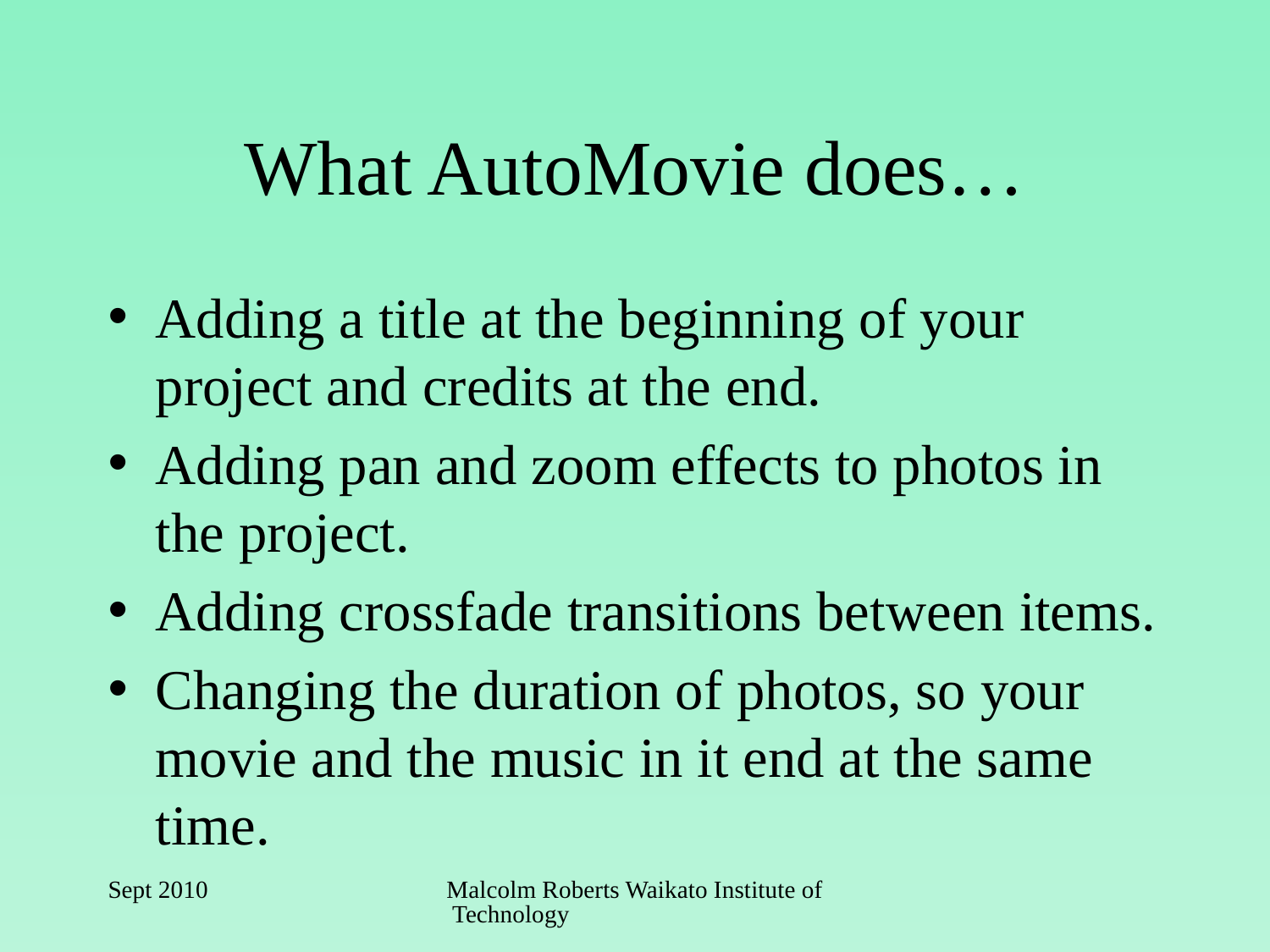

# What AutoMovie does…
Adding a title at the beginning of your project and credits at the end.
Adding pan and zoom effects to photos in the project.
Adding crossfade transitions between items.
Changing the duration of photos, so your movie and the music in it end at the same time.

Sept 2010
Malcolm Roberts Waikato Institute of Technology